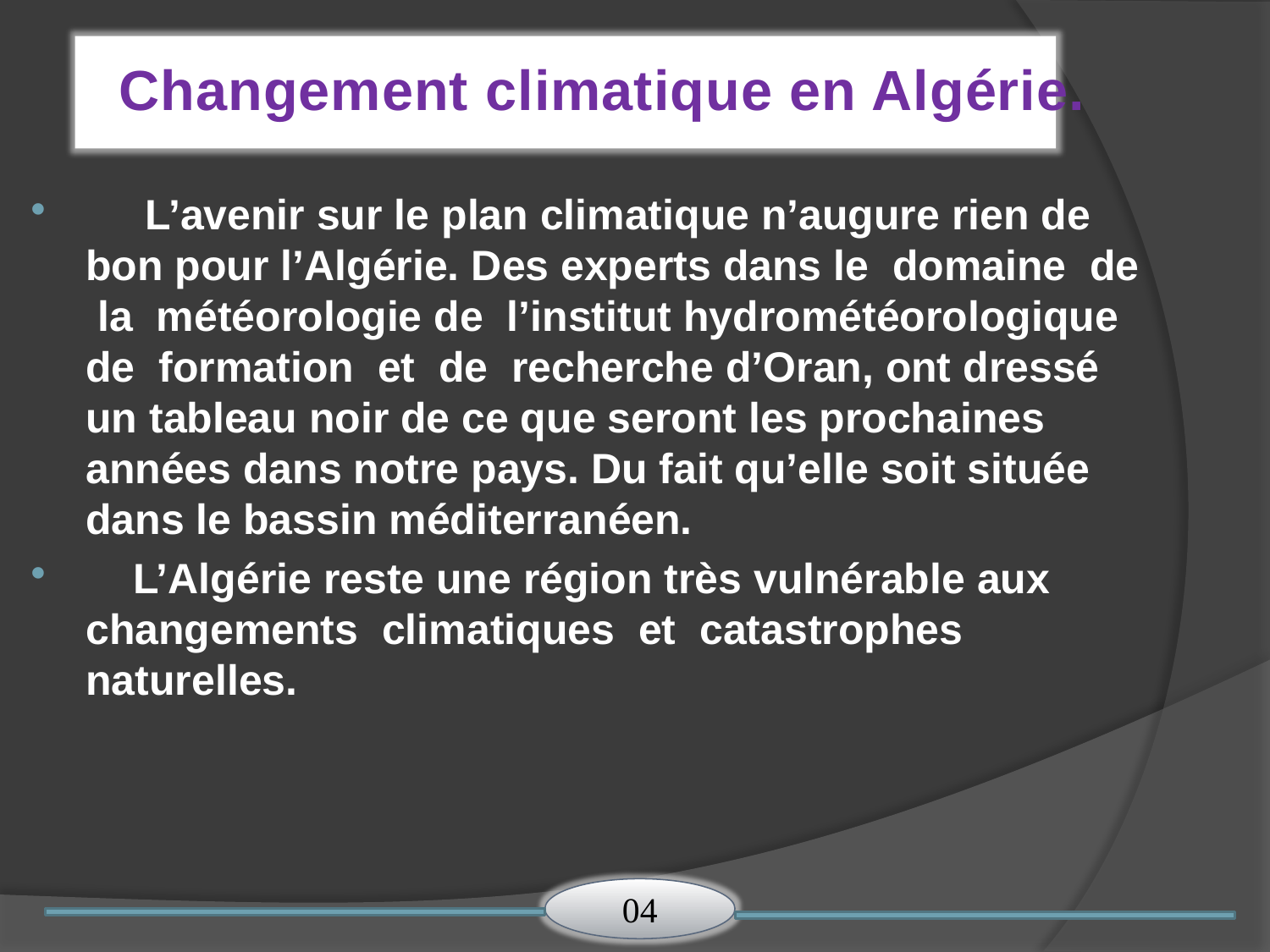

Changement climatique en Algérie.
     L’avenir sur le plan climatique n’augure rien de bon pour l’Algérie. Des experts dans le  domaine  de  la  météorologie de  l’institut hydrométéorologique  de  formation  et  de  recherche d’Oran, ont dressé un tableau noir de ce que seront les prochaines années dans notre pays. Du fait qu’elle soit située dans le bassin méditerranéen.
    L’Algérie reste une région très vulnérable aux  changements  climatiques  et  catastrophes  naturelles.
04